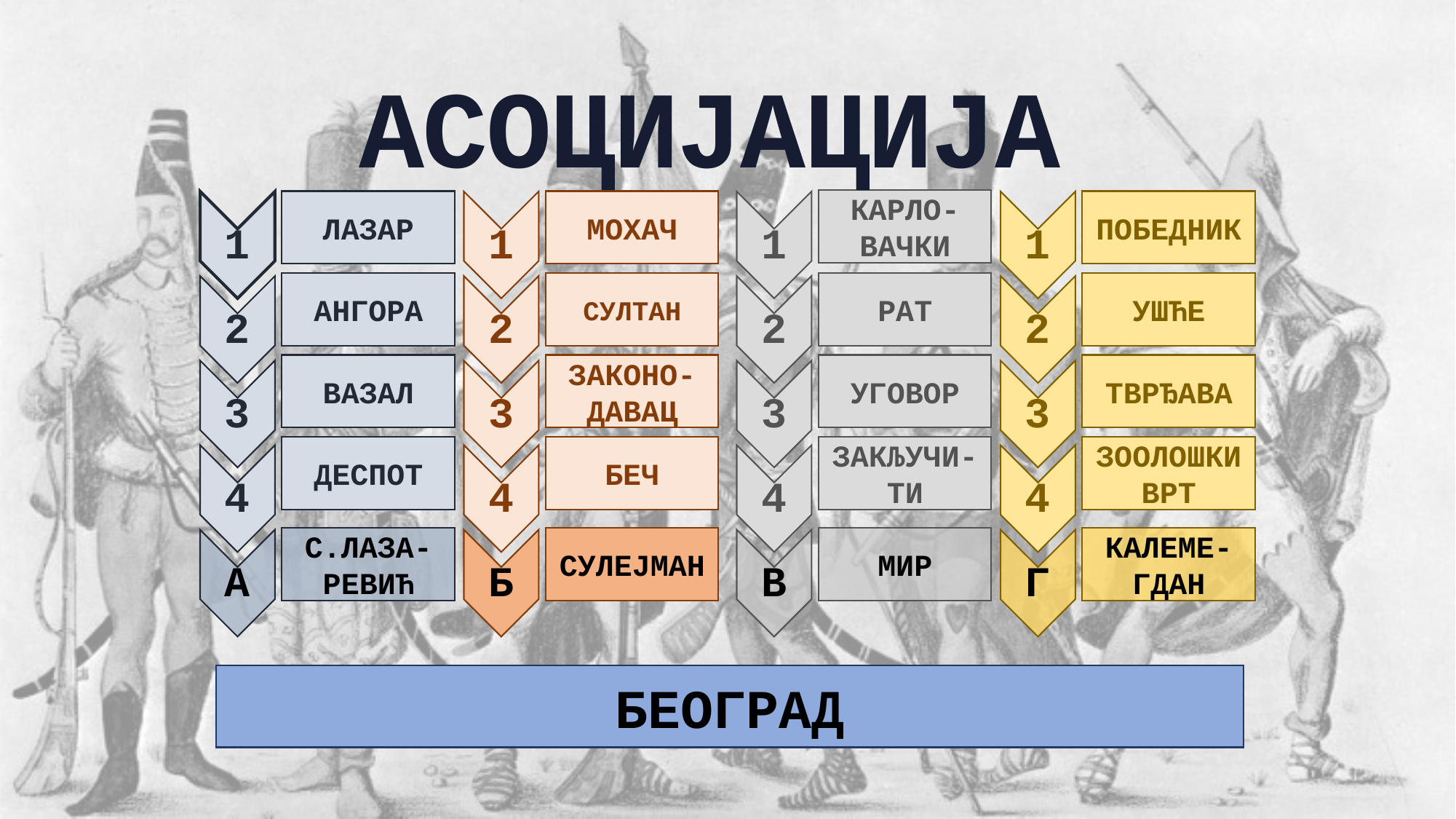

АСОЦИЈАЦИЈА
КАРЛО-ВАЧКИ
1
2
3
4
А
ЛАЗАР
1
2
3
4
Б
МОХАЧ
1
2
3
4
В
1
2
3
4
Г
ПОБЕДНИК
АНГОРА
СУЛТАН
РАТ
УШЋЕ
ВАЗАЛ
ЗАКОНО-ДАВАЦ
УГОВОР
ТВРЂАВА
ДЕСПОТ
БЕЧ
ЗАКЉУЧИ-ТИ
ЗООЛОШКИ ВРТ
С.ЛАЗА-РЕВИЋ
СУЛЕЈМАН
МИР
КАЛЕМЕ-ГДАН
БЕОГРАД